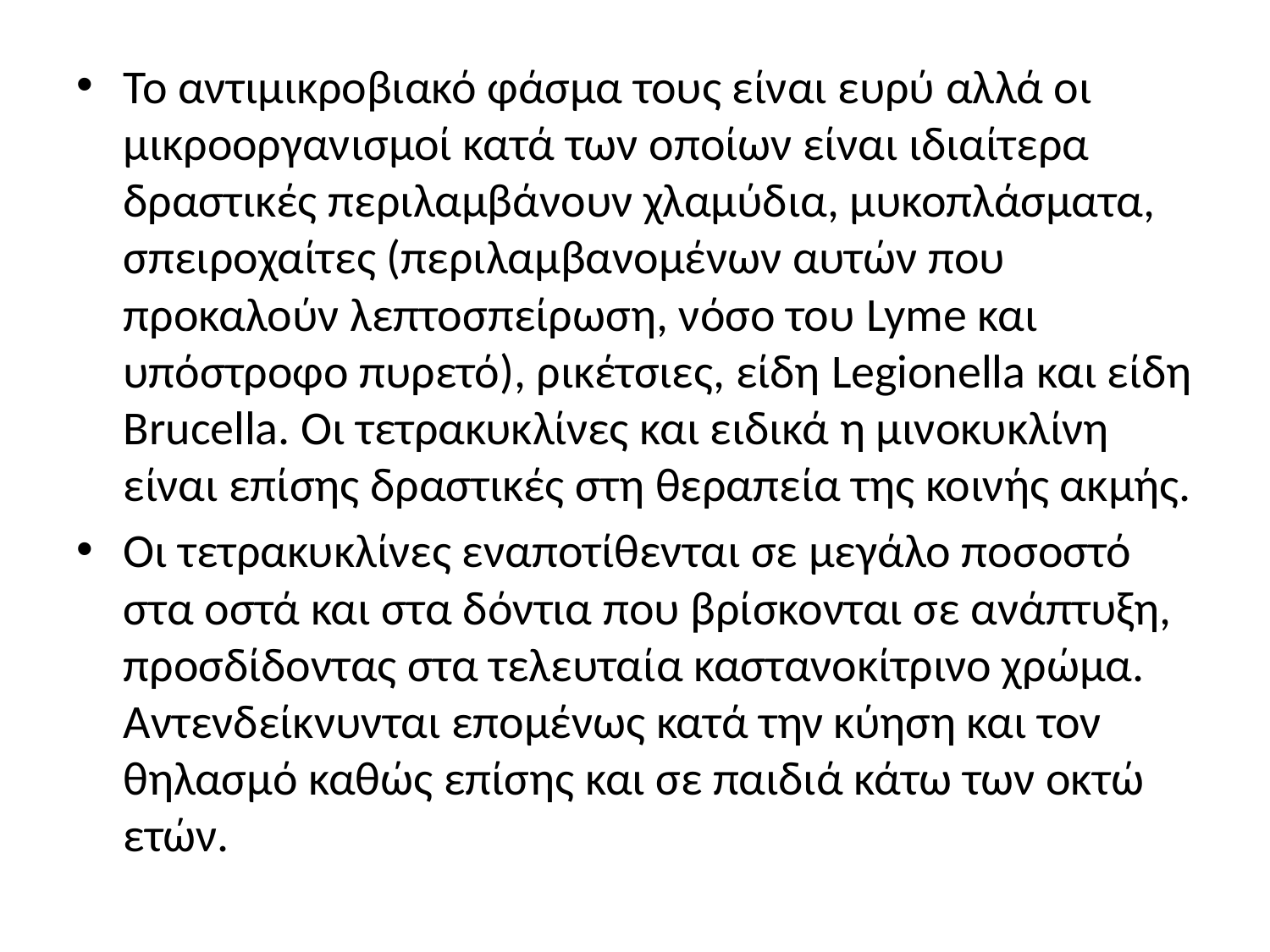

Το αντιμικροβιακό φάσμα τους είναι ευρύ αλλά οι μικροοργανισμοί κατά των οποίων είναι ιδιαίτερα δραστικές περιλαμβάνουν χλαμύδια, μυκοπλάσματα, σπειροχαίτες (περιλαμβανομένων αυτών που προκαλούν λεπτοσπείρωση, νόσο του Lyme και υπόστροφο πυρετό), ρικέτσιες, είδη Legionella και είδη Brucella. Οι τετρακυκλίνες και ειδικά η μινοκυκλίνη είναι επίσης δραστικές στη θεραπεία της κοινής ακμής.
Οι τετρακυκλίνες εναποτίθενται σε μεγάλο ποσοστό στα οστά και στα δόντια που βρίσκονται σε ανάπτυξη, προσδίδοντας στα τελευταία καστανοκίτρινο χρώμα. Αντενδείκνυνται επομένως κατά την κύηση και τον θηλασμό καθώς επίσης και σε παιδιά κάτω των οκτώ ετών.